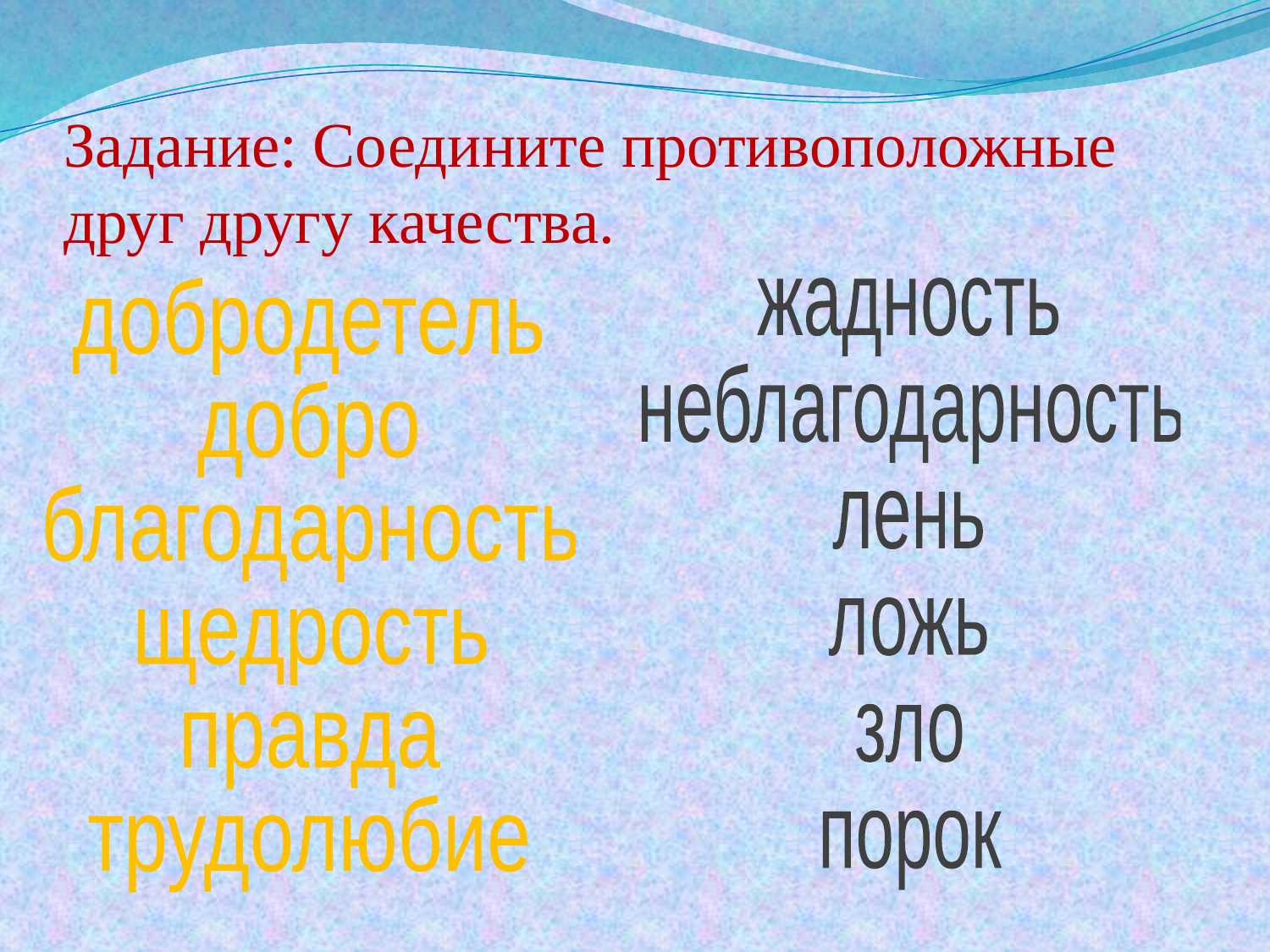

# Задание: Соедините противоположные друг другу качества.
добродетель
добро
благодарность
щедрость
правда
трудолюбие
жадность
неблагодарность
лень
ложь
зло
порок